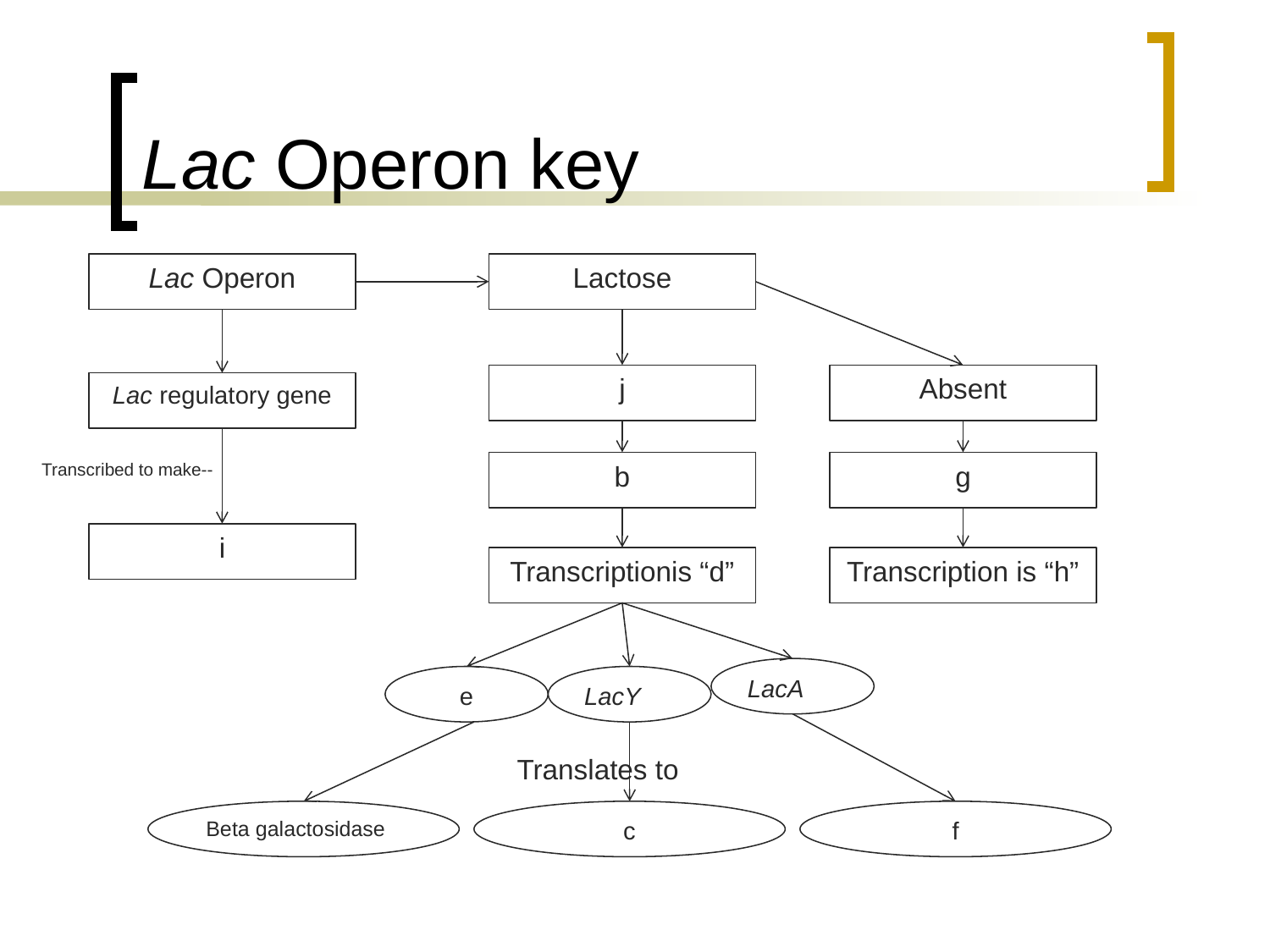

# Lac Operon key
Lac Operon
Lactose
j
b
Transcriptionis “d”
Absent
g
Transcription is “h”
Lac regulatory gene
Transcribed to make--

i
LacA
e
LacY
Translates to
Beta galactosidase
c
f